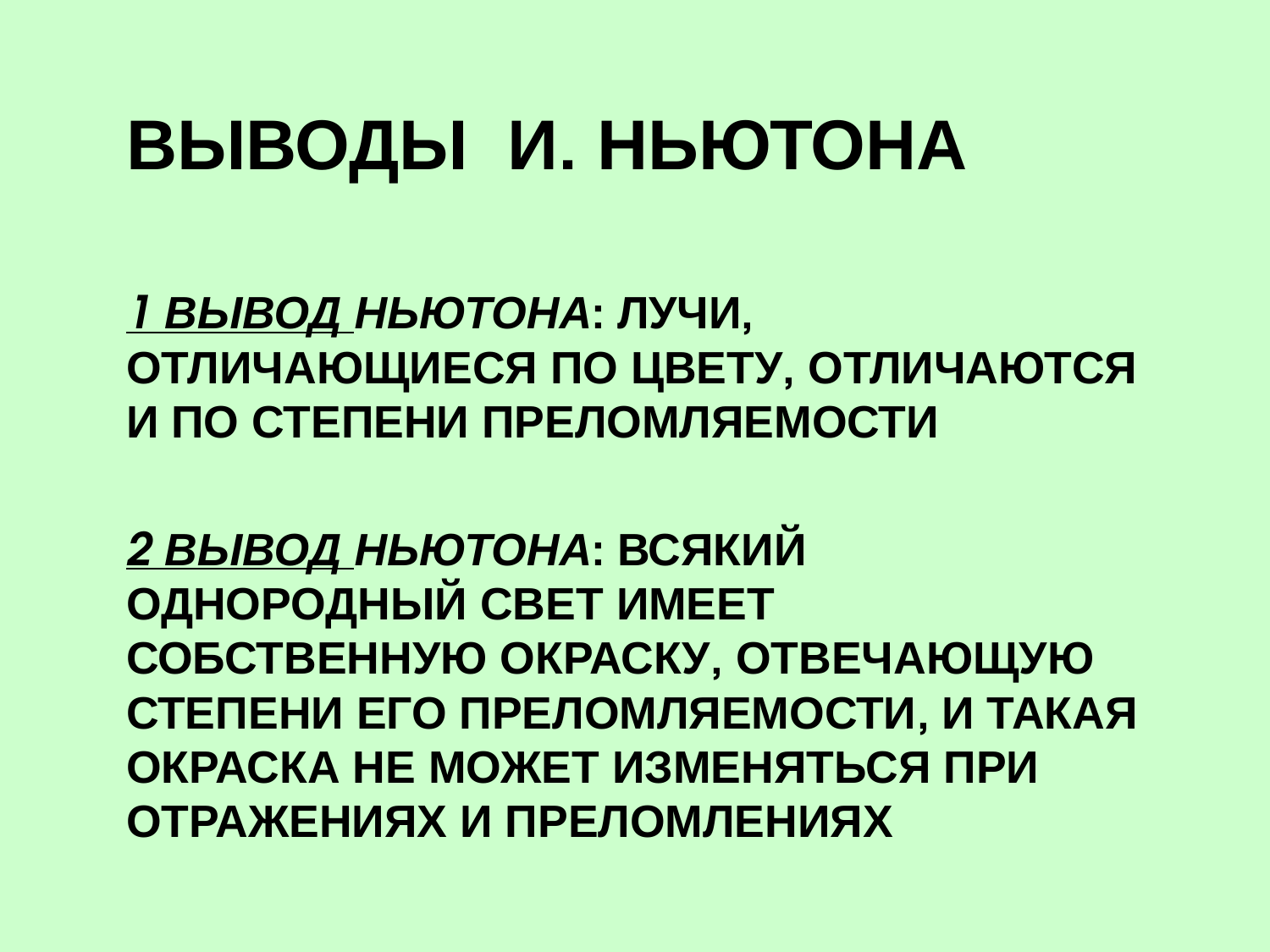

# Выводы  И. Ньютона
1 вывод Ньютона: Лучи, отличающиеся по цвету, отличаются и по степени преломляемости
2 вывод Ньютона: Всякий однородный свет имеет собственную окраску, отвечающую степени его преломляемости, и такая окраска не может изменяться при отражениях и преломлениях